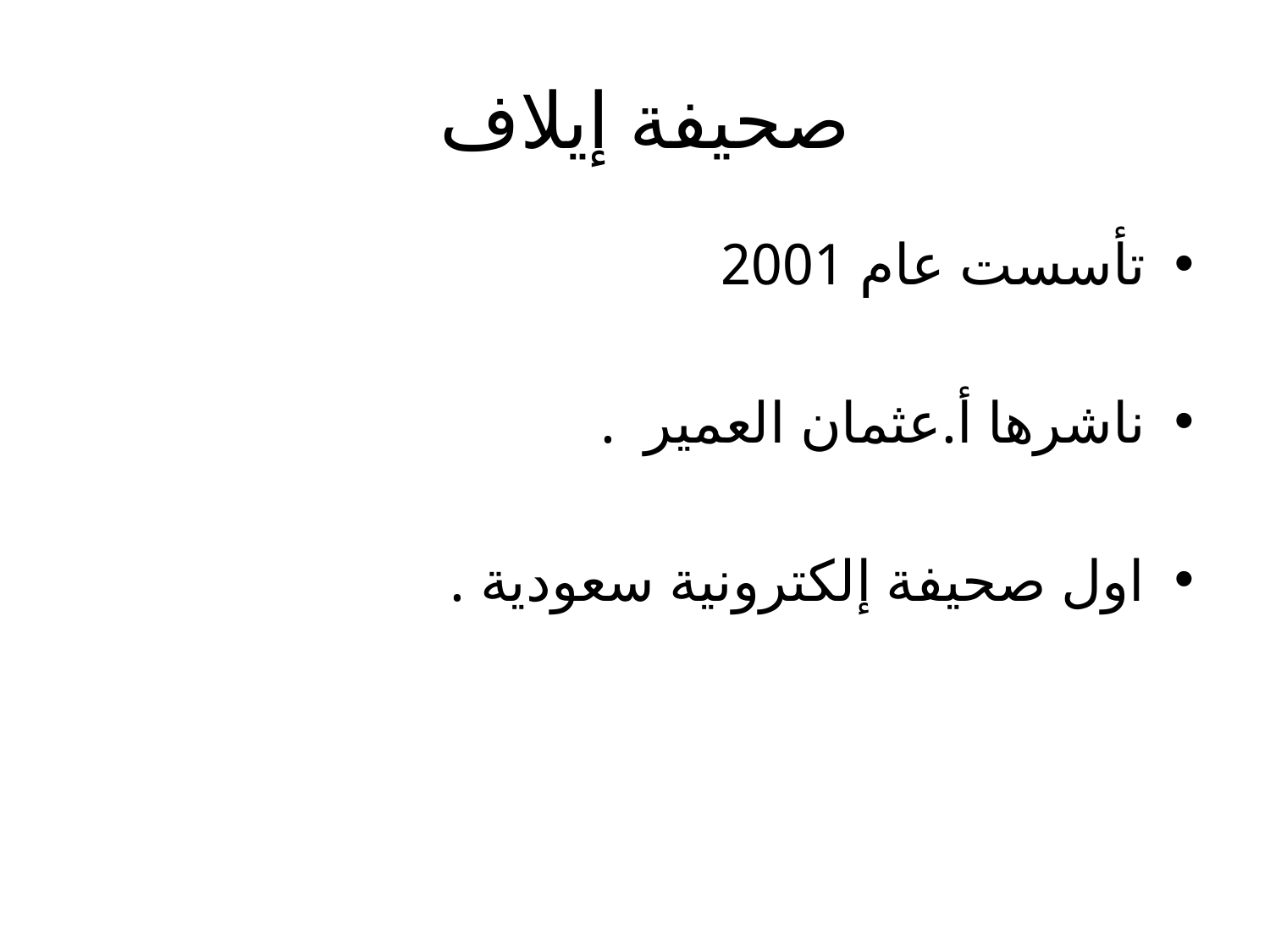

# صحيفة إيلاف
تأسست عام 2001

ناشرها أ.عثمان العمير  .

اول صحيفة إلكترونية سعودية .